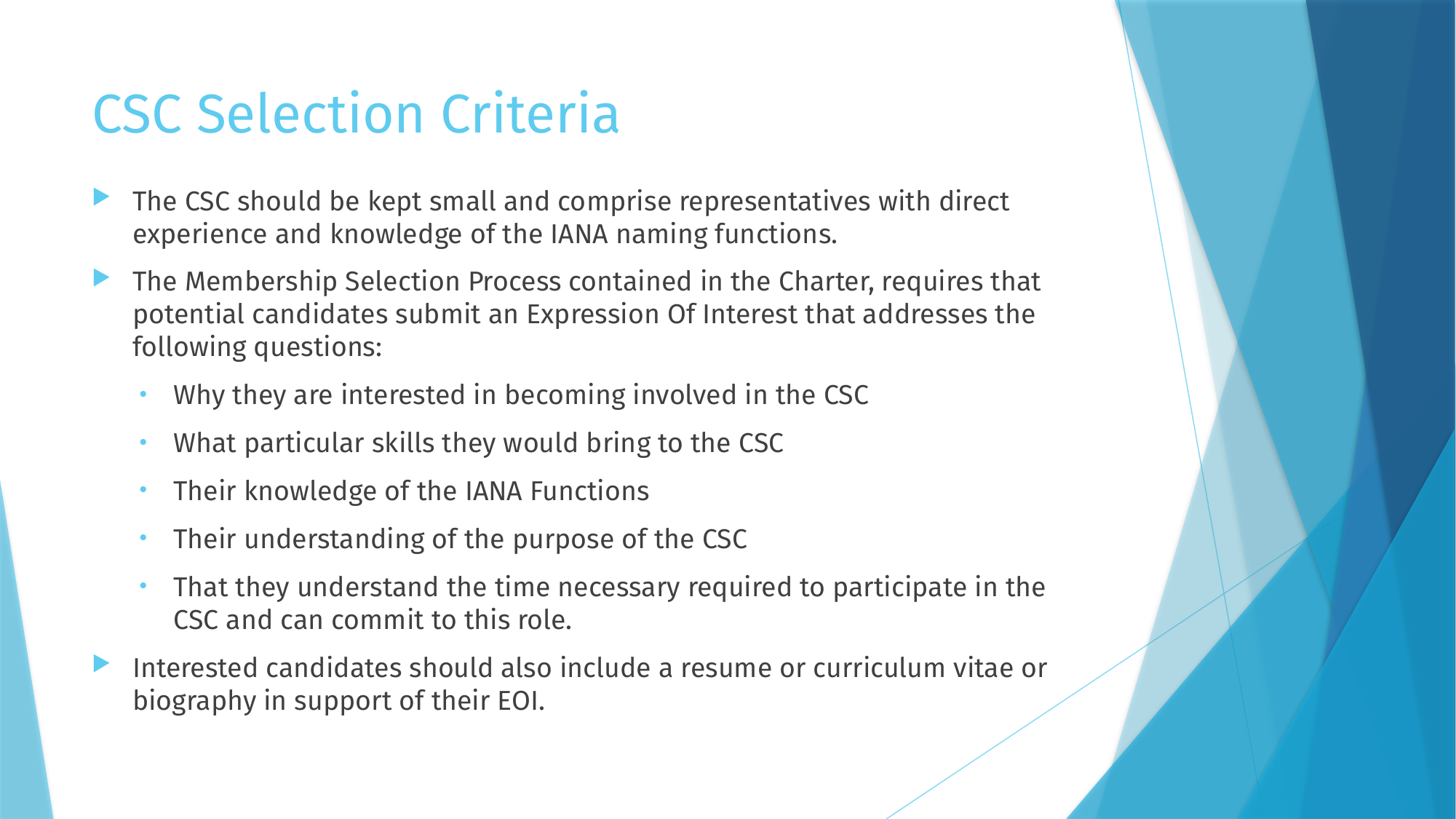

# CSC Selection Criteria
The CSC should be kept small and comprise representatives with direct experience and knowledge of the IANA naming functions.
The Membership Selection Process contained in the Charter, requires that potential candidates submit an Expression Of Interest that addresses the following questions:
Why they are interested in becoming involved in the CSC
What particular skills they would bring to the CSC
Their knowledge of the IANA Functions
Their understanding of the purpose of the CSC
That they understand the time necessary required to participate in the CSC and can commit to this role.
Interested candidates should also include a resume or curriculum vitae or biography in support of their EOI.